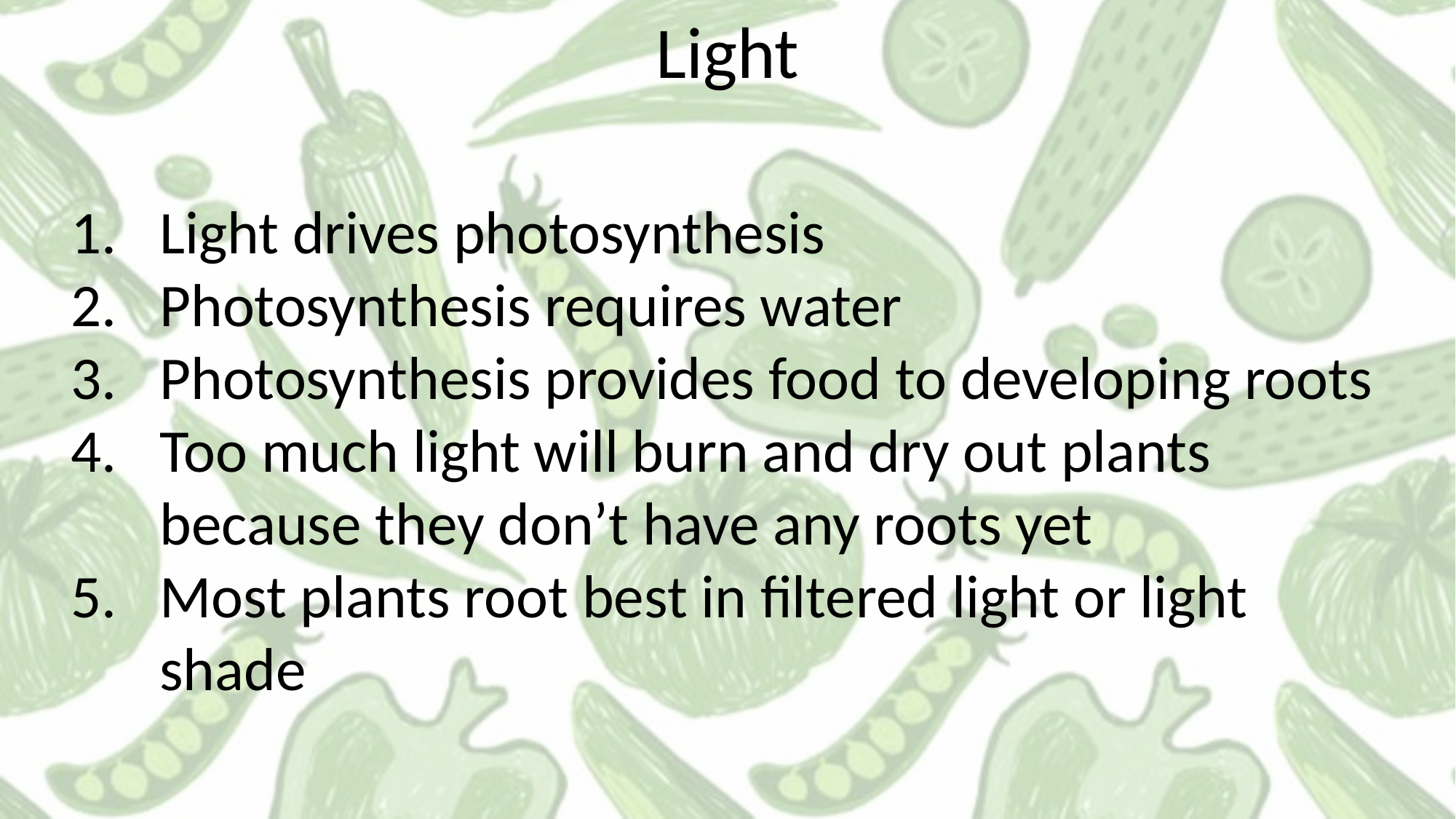

Light
Light drives photosynthesis
Photosynthesis requires water
Photosynthesis provides food to developing roots
Too much light will burn and dry out plants because they don’t have any roots yet
Most plants root best in filtered light or light shade